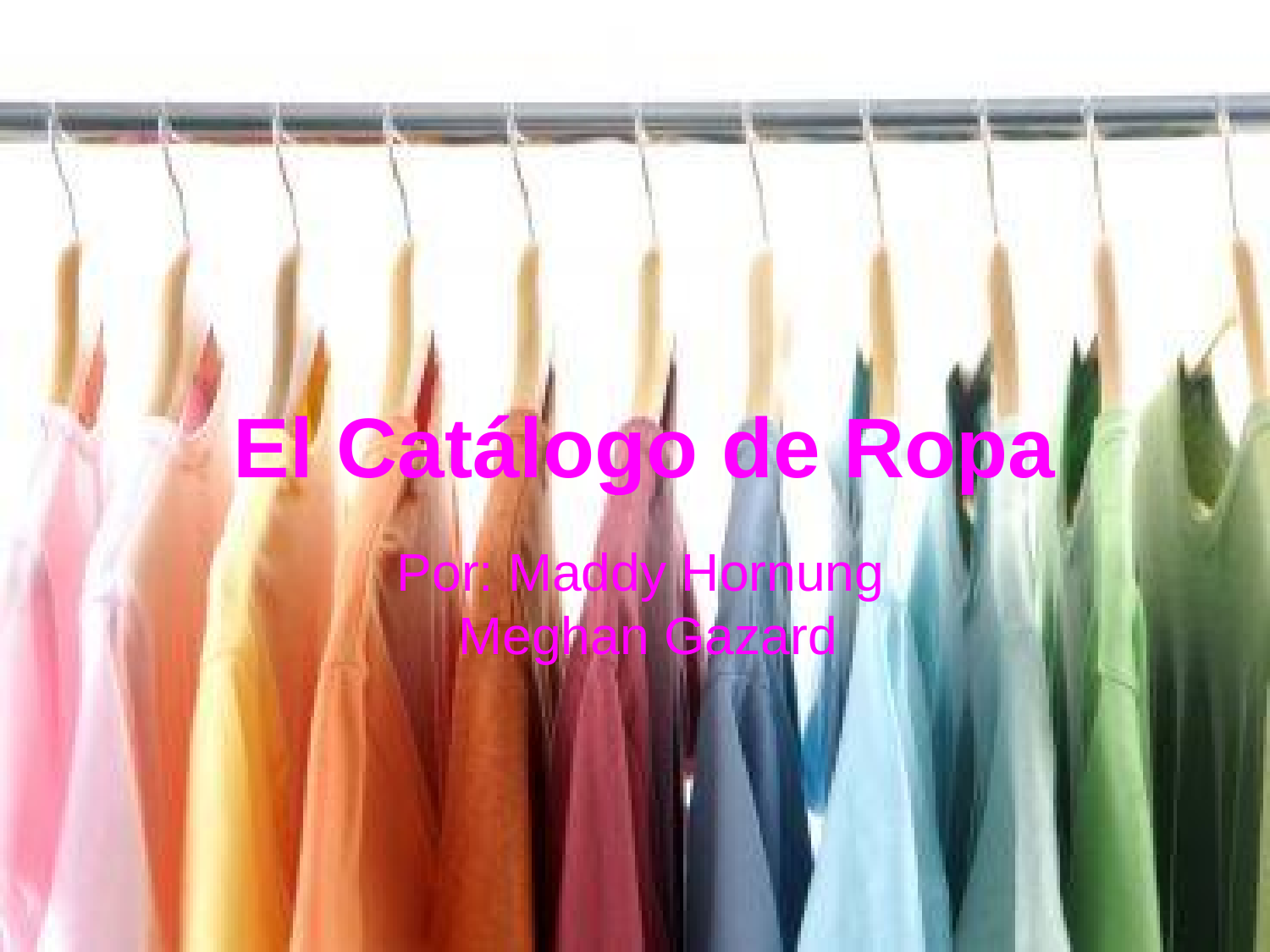

# El Catálogo de Ropa
Por: Maddy Hornung
Meghan Gazard